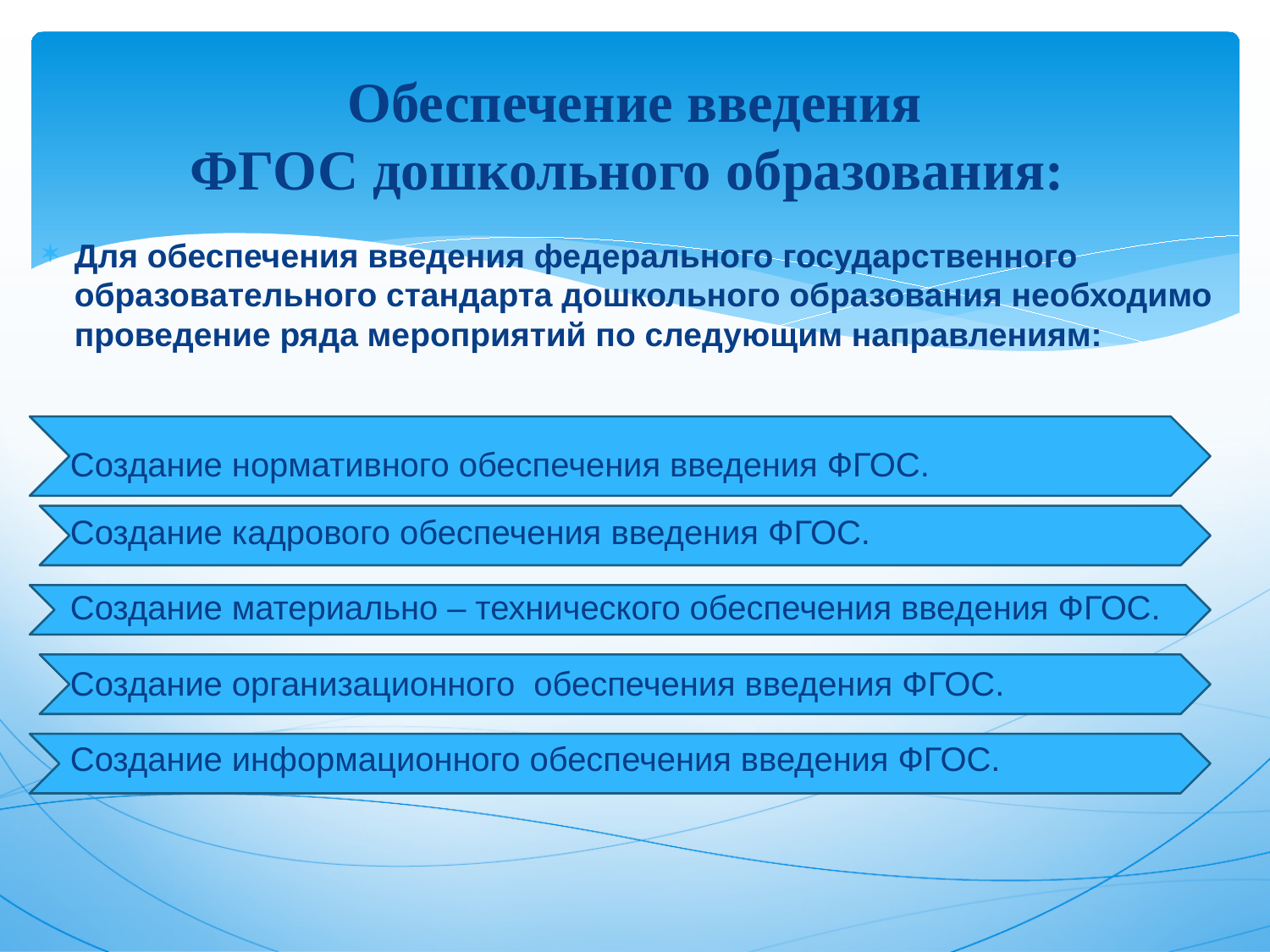

# Обеспечение введения ФГОС дошкольного образования:
Для обеспечения введения федерального государственного образовательного стандарта дошкольного образования необходимо проведение ряда мероприятий по следующим направлениям:

   Создание нормативного обеспечения введения ФГОС.
   Создание кадрового обеспечения введения ФГОС.
   Создание материально – технического обеспечения введения ФГОС.
   Создание организационного  обеспечения введения ФГОС.
   Создание информационного обеспечения введения ФГОС.